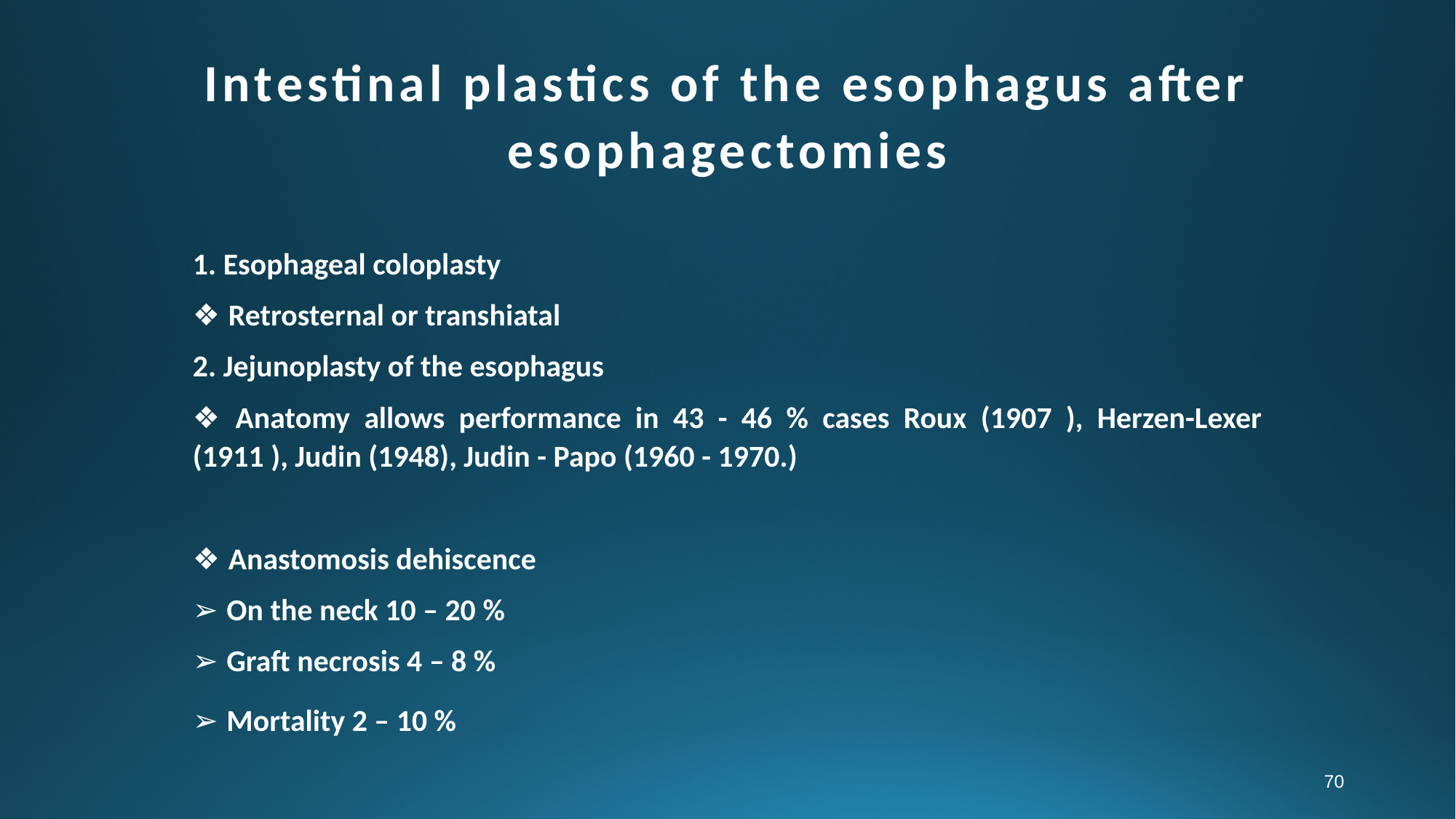

# Intestinal plastics of the esophagus after esophagectomies
1. Esophageal coloplasty
❖ Retrosternal or transhiatal
2. Jejunoplasty of the esophagus
❖ Anatomy allows performance in 43 - 46 % cases Roux (1907 ), Herzen-Lexer (1911 ), Judin (1948), Judin - Papo (1960 - 1970.)

❖ Anastomosis dehiscence
➢ On the neck 10 – 20 %
➢ Graft necrosis 4 – 8 %
➢ Mortality 2 – 10 %
70